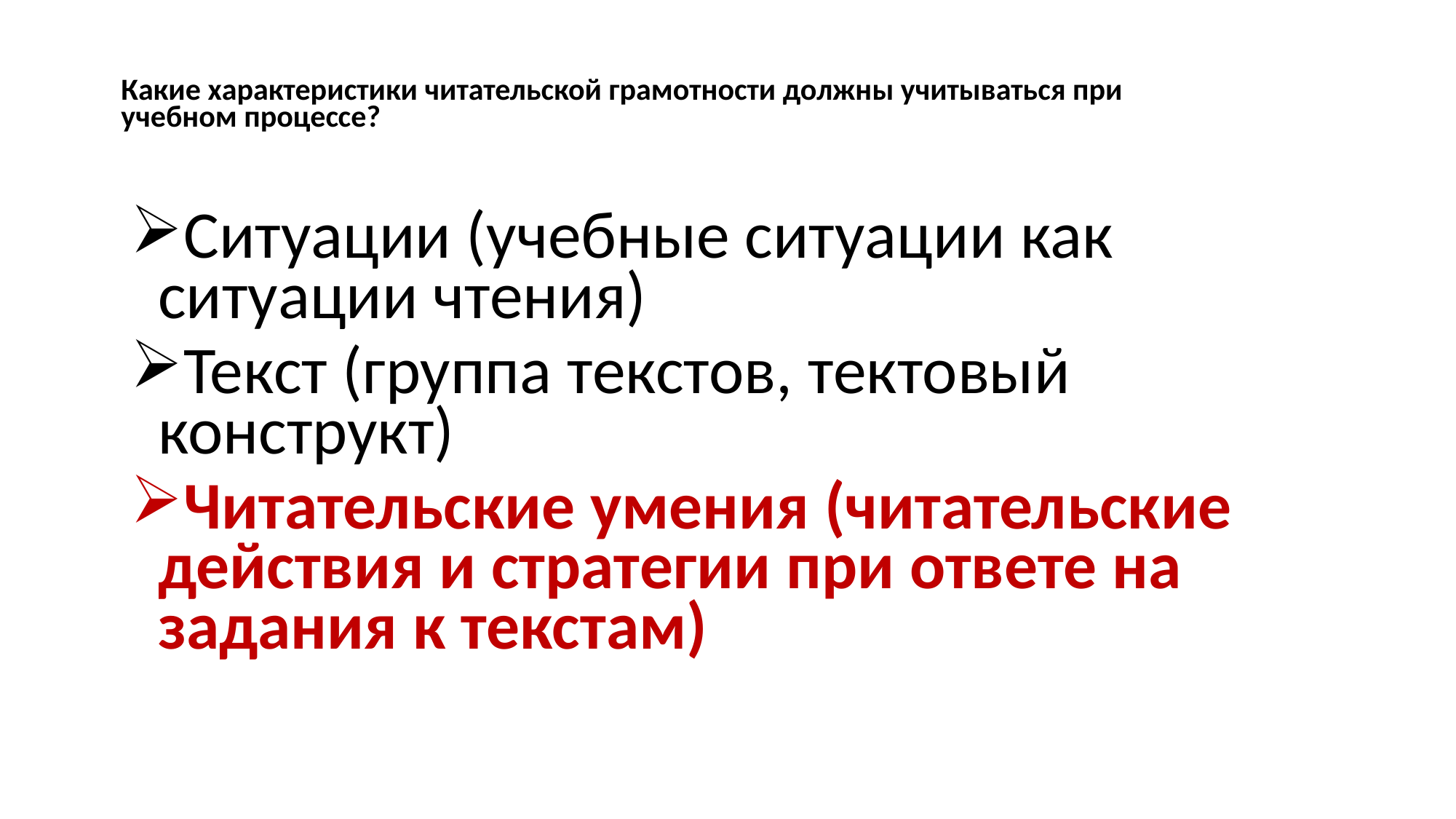

# Какие характеристики читательской грамотности должны учитываться при учебном процессе?
Ситуации (учебные ситуации как ситуации чтения)
Текст (группа текстов, тектовый конструкт)
Читательские умения (читательские действия и стратегии при ответе на задания к текстам)